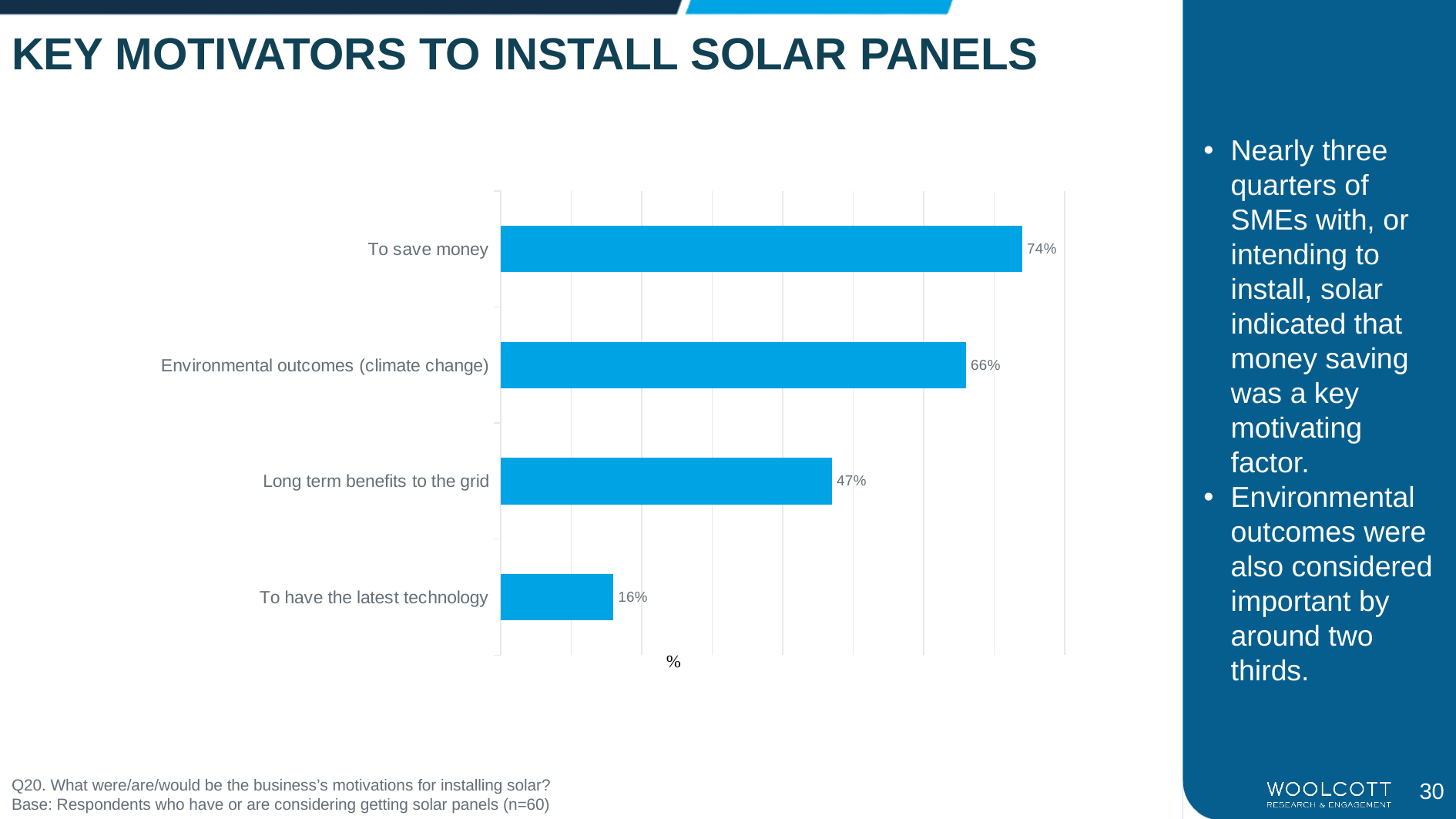

KEY MOTIVATORS TO INSTALL SOLAR PANELS

### Chart

| Category | Yes |
|---|---|
| To save money | 0.74 |
| Environmental outcomes (climate change) | 0.66 |
| Long term benefits to the grid | 0.47 |
| To have the latest technology | 0.16 |
Nearly three quarters of SMEs with, or intending to install, solar indicated that money saving was a key motivating factor.
Environmental outcomes were also considered important by around two thirds.
Q20. What were/are/would be the business’s motivations for installing solar?
Base: Respondents who have or are considering getting solar panels (n=60)